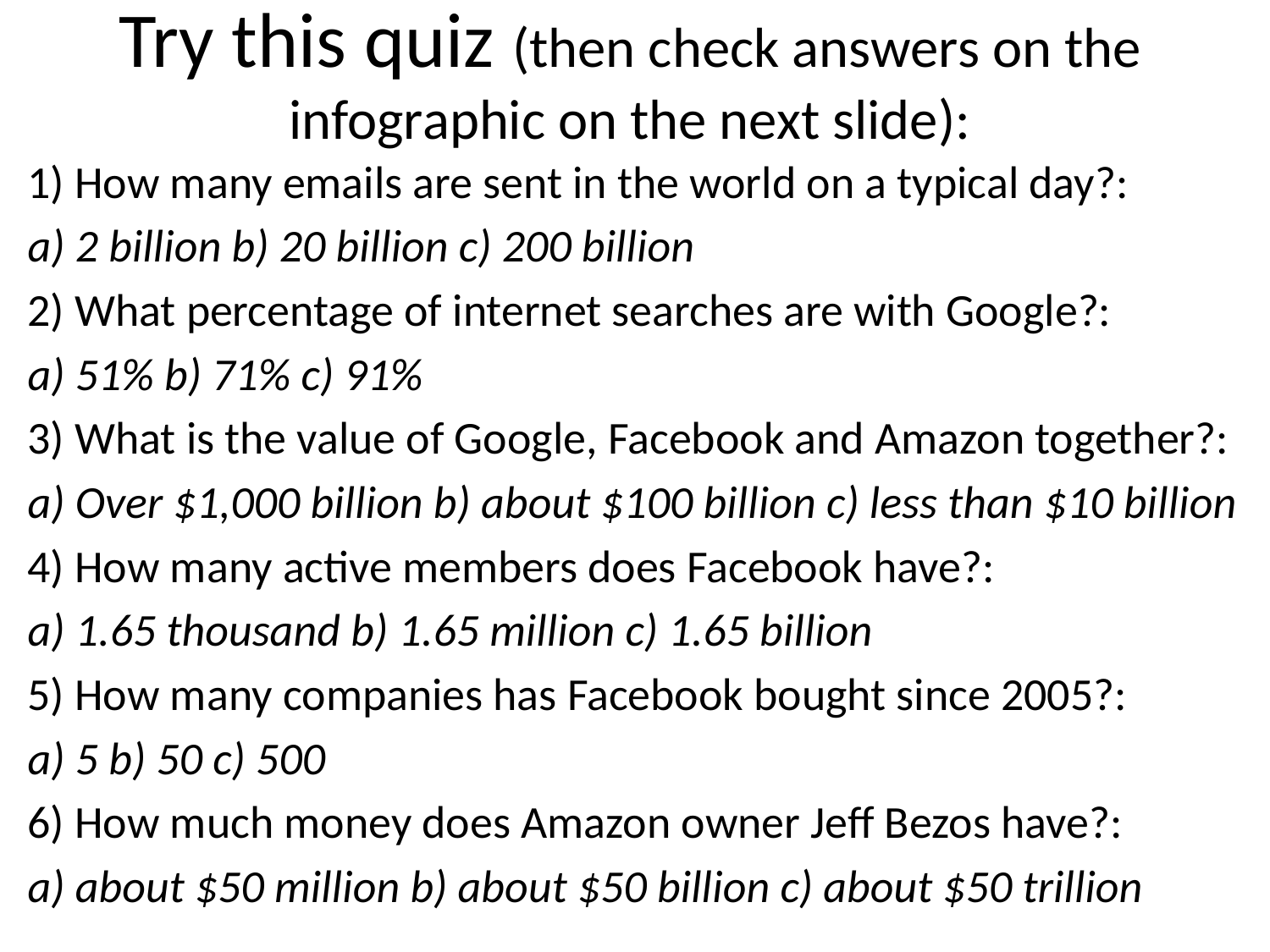

# Try this quiz (then check answers on the infographic on the next slide):
1) How many emails are sent in the world on a typical day?:
a) 2 billion b) 20 billion c) 200 billion
2) What percentage of internet searches are with Google?:
a) 51% b) 71% c) 91%
3) What is the value of Google, Facebook and Amazon together?:
a) Over $1,000 billion b) about $100 billion c) less than $10 billion
4) How many active members does Facebook have?:
a) 1.65 thousand b) 1.65 million c) 1.65 billion
5) How many companies has Facebook bought since 2005?:
a) 5 b) 50 c) 500
6) How much money does Amazon owner Jeff Bezos have?:
a) about $50 million b) about $50 billion c) about $50 trillion